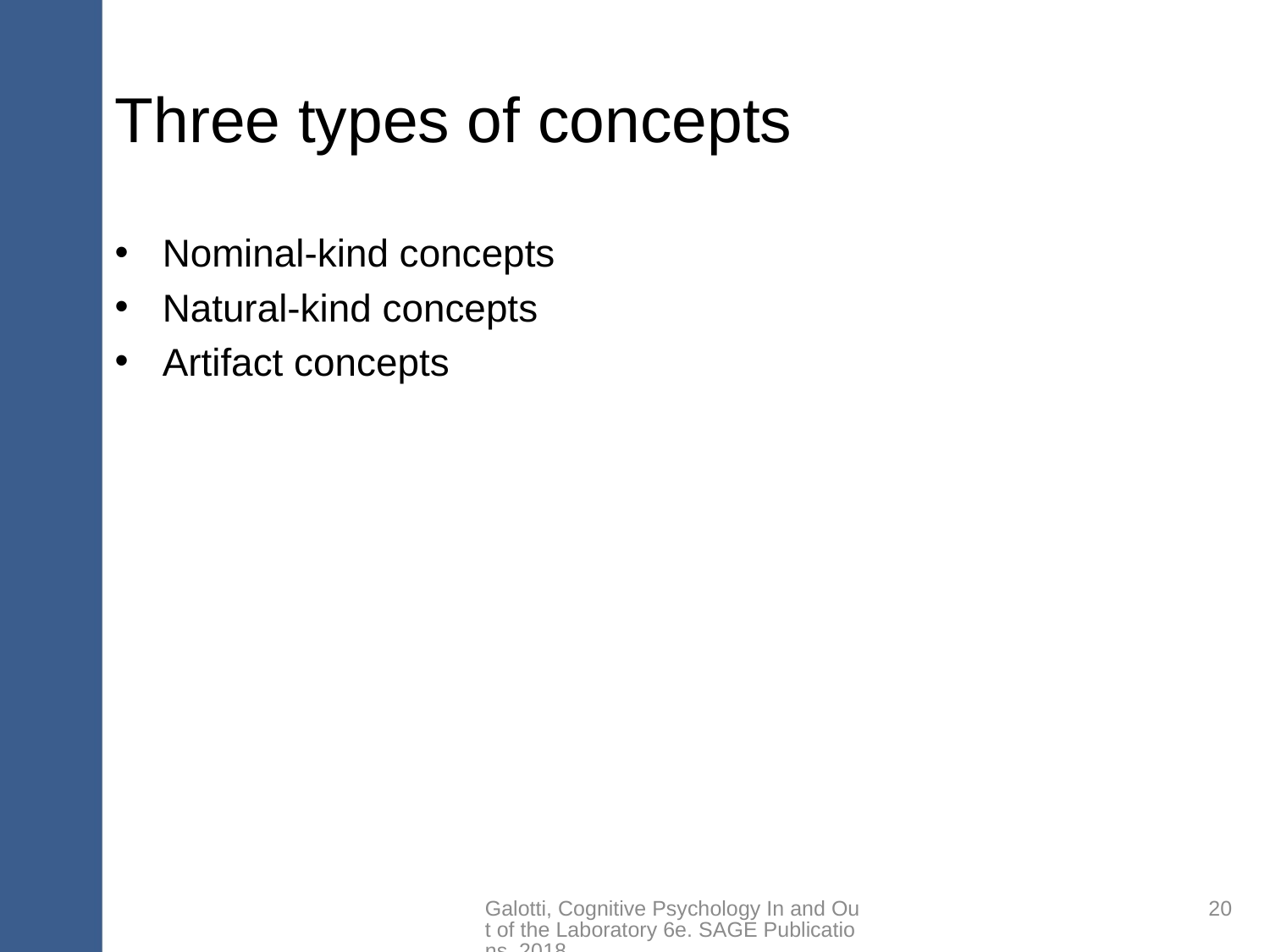

# Three types of concepts
Nominal-kind concepts
Natural-kind concepts
Artifact concepts
Galotti, Cognitive Psychology In and Out of the Laboratory 6e. SAGE Publications, 2018.
20